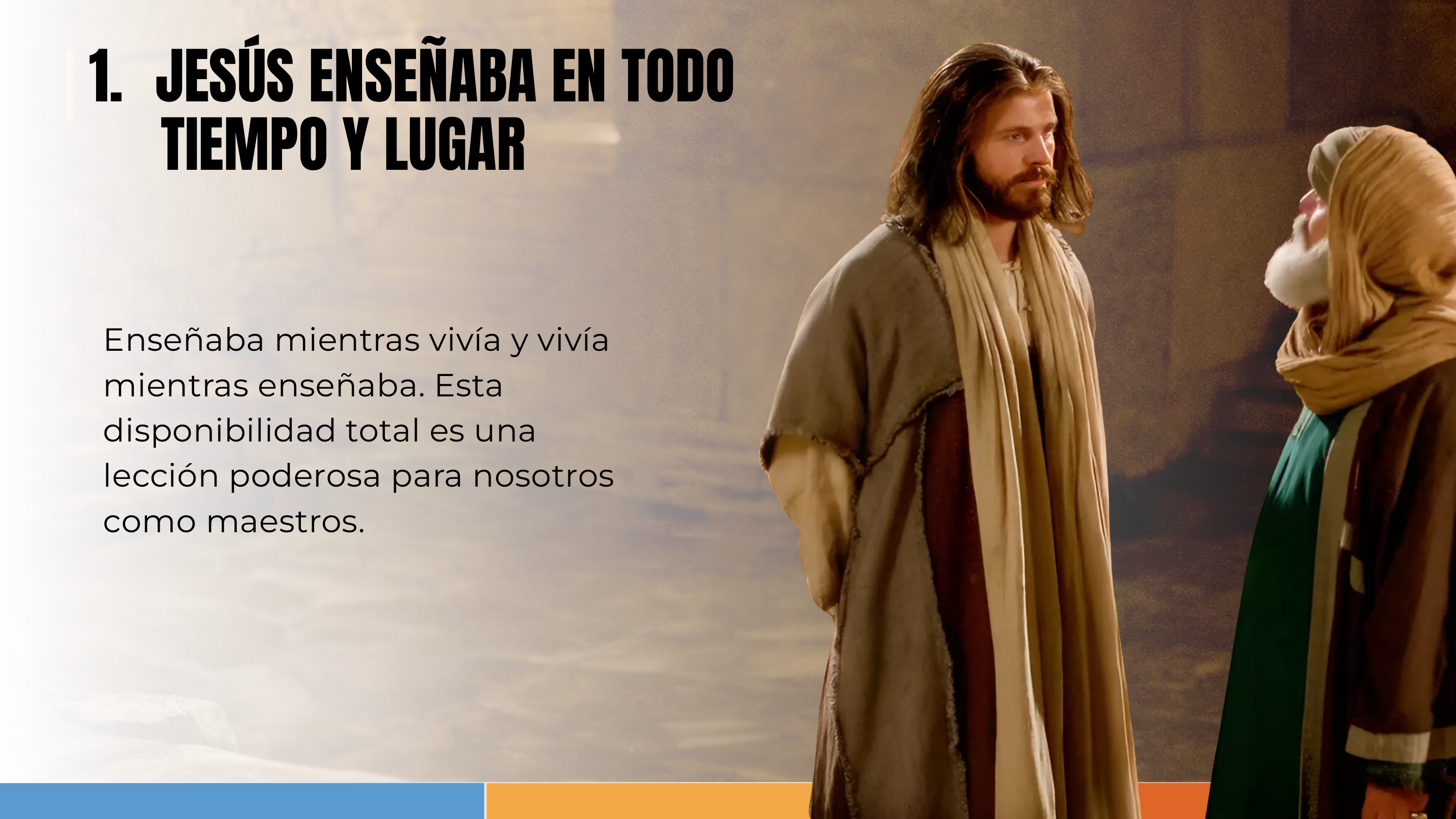

JESÚS ENSEÑABA EN TODO
     TIEMPO Y LUGAR

Enseñaba mientras vivía y vivía mientras enseñaba. Esta disponibilidad total es una lección poderosa para nosotros como maestros.